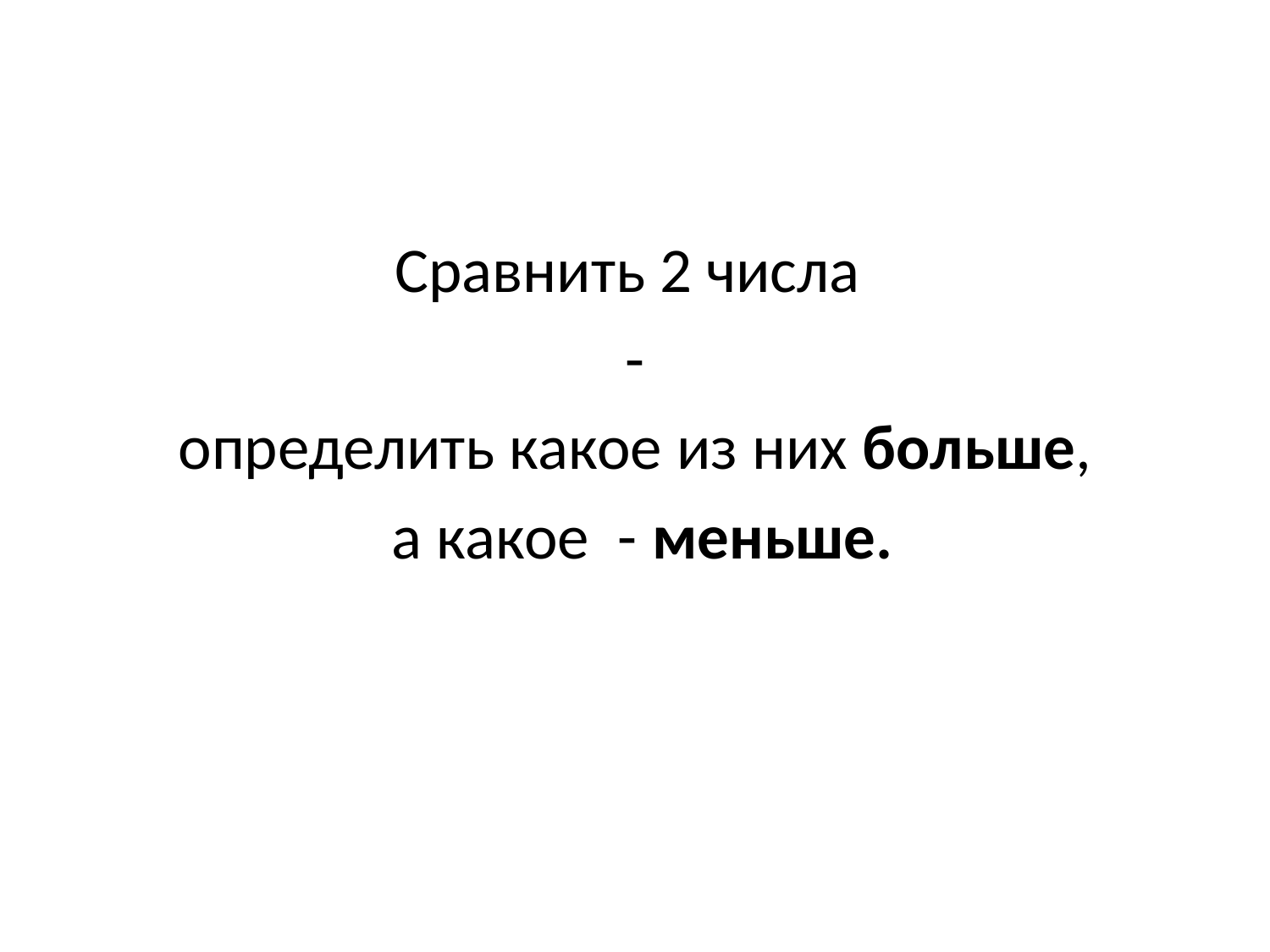

#
Сравнить 2 числа
-
определить какое из них больше,
 а какое  - меньше.